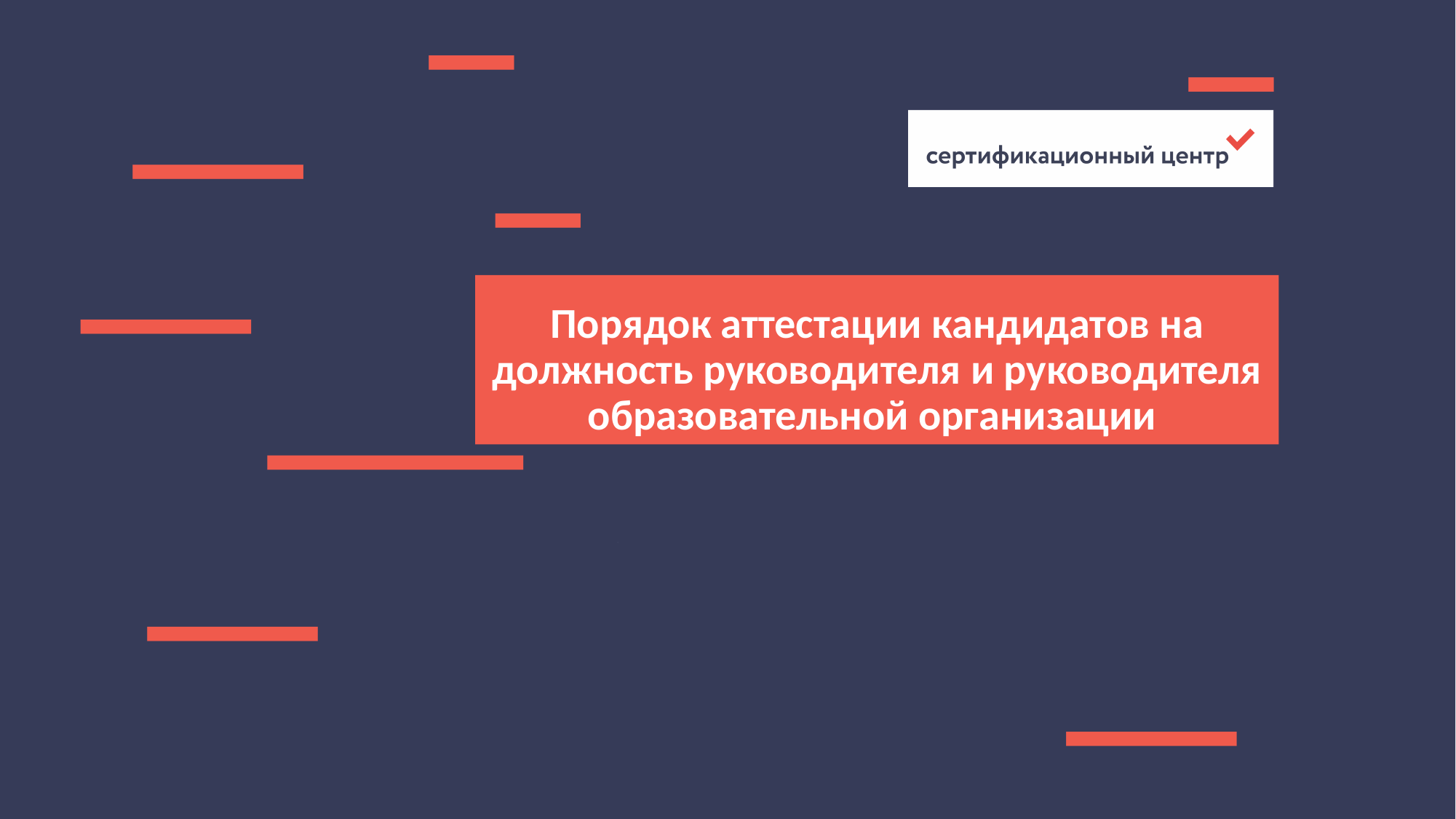

# Порядок аттестации кандидатов на должность руководителя и руководителя образовательной организации